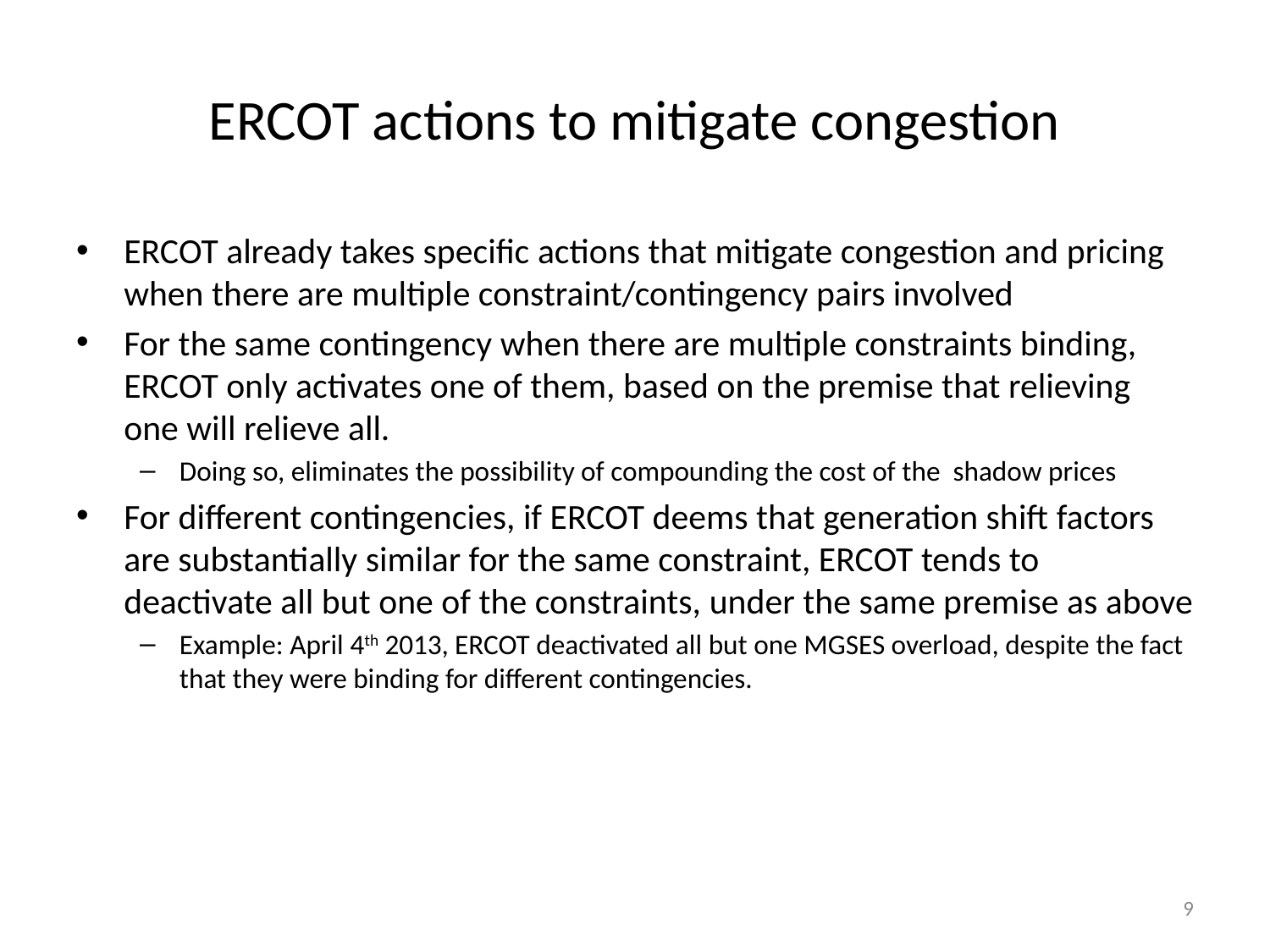

# ERCOT actions to mitigate congestion
ERCOT already takes specific actions that mitigate congestion and pricing when there are multiple constraint/contingency pairs involved
For the same contingency when there are multiple constraints binding, ERCOT only activates one of them, based on the premise that relieving one will relieve all.
Doing so, eliminates the possibility of compounding the cost of the  shadow prices
For different contingencies, if ERCOT deems that generation shift factors are substantially similar for the same constraint, ERCOT tends to deactivate all but one of the constraints, under the same premise as above
Example: April 4th 2013, ERCOT deactivated all but one MGSES overload, despite the fact that they were binding for different contingencies.

9